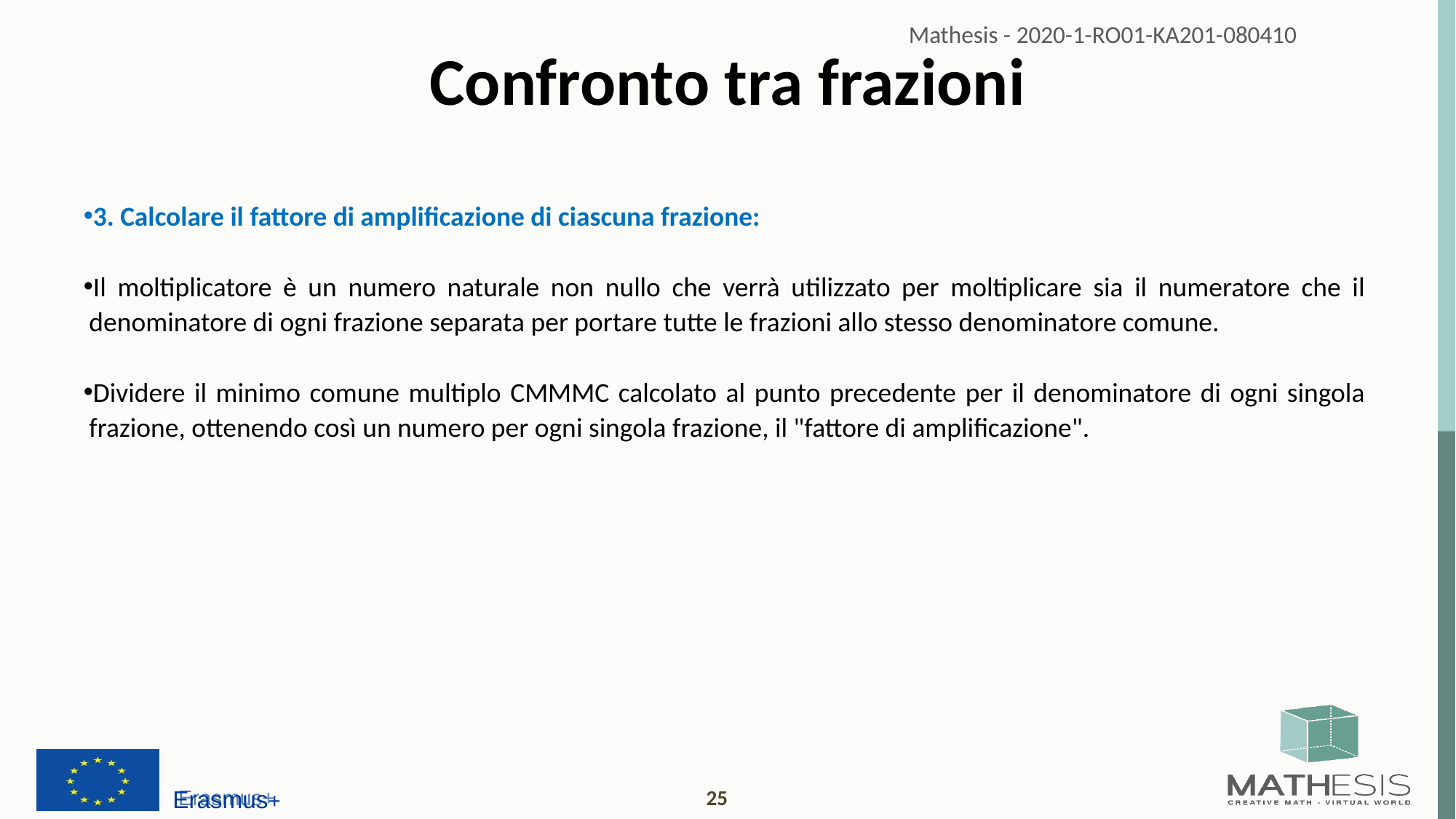

# Confronto tra frazioni
3. Calcolare il fattore di amplificazione di ciascuna frazione:
Il moltiplicatore è un numero naturale non nullo che verrà utilizzato per moltiplicare sia il numeratore che il denominatore di ogni frazione separata per portare tutte le frazioni allo stesso denominatore comune.
Dividere il minimo comune multiplo CMMMC calcolato al punto precedente per il denominatore di ogni singola frazione, ottenendo così un numero per ogni singola frazione, il "fattore di amplificazione".